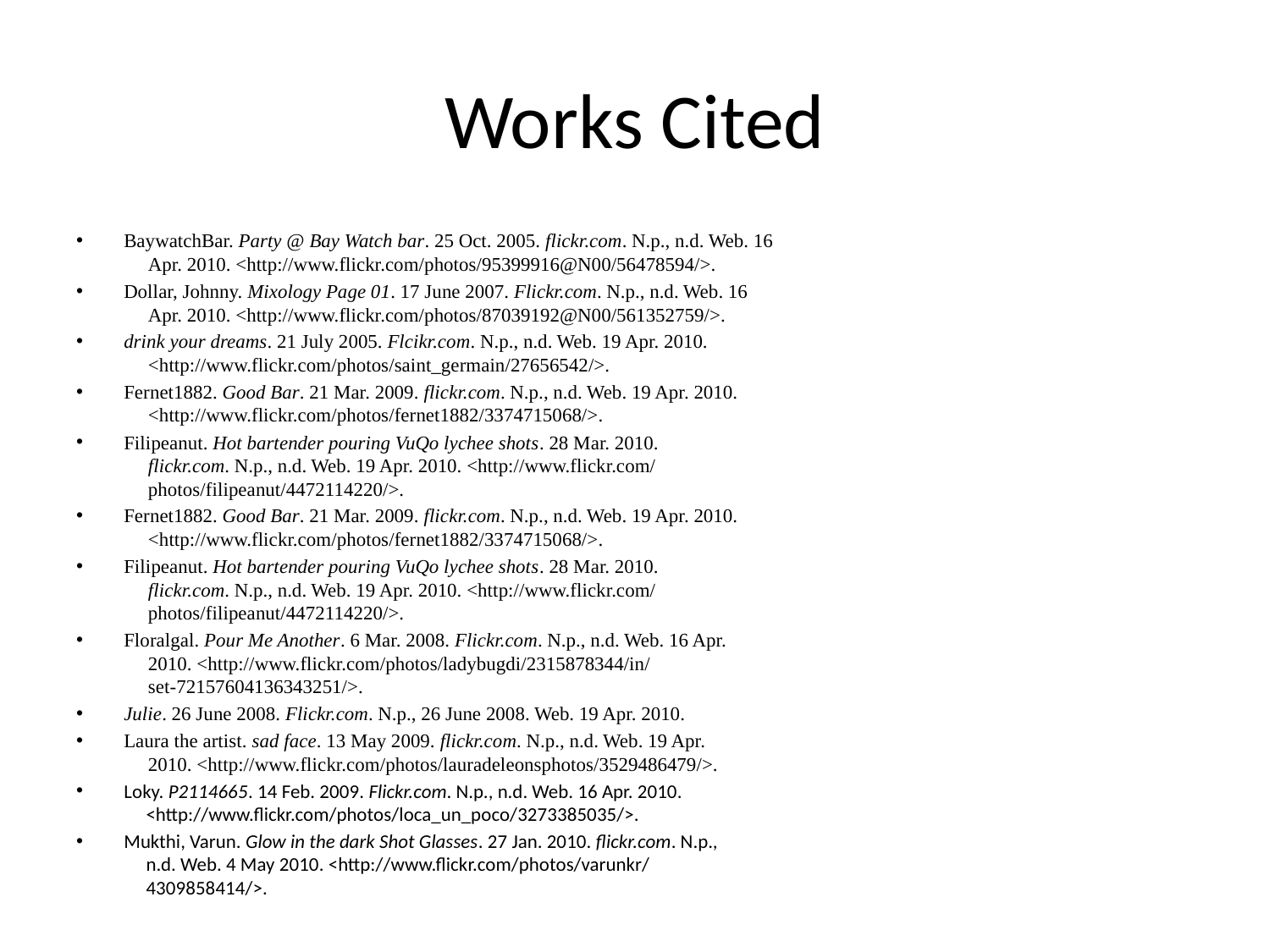

# Works Cited
BaywatchBar. Party @ Bay Watch bar. 25 Oct. 2005. flickr.com. N.p., n.d. Web. 16
     Apr. 2010. <http://www.flickr.com/photos/95399916@N00/56478594/>.
Dollar, Johnny. Mixology Page 01. 17 June 2007. Flickr.com. N.p., n.d. Web. 16
     Apr. 2010. <http://www.flickr.com/photos/87039192@N00/561352759/>.
drink your dreams. 21 July 2005. Flcikr.com. N.p., n.d. Web. 19 Apr. 2010.
     <http://www.flickr.com/photos/saint_germain/27656542/>.
Fernet1882. Good Bar. 21 Mar. 2009. flickr.com. N.p., n.d. Web. 19 Apr. 2010.
     <http://www.flickr.com/photos/fernet1882/3374715068/>.
Filipeanut. Hot bartender pouring VuQo lychee shots. 28 Mar. 2010.
     flickr.com. N.p., n.d. Web. 19 Apr. 2010. <http://www.flickr.com/
     photos/filipeanut/4472114220/>.
Fernet1882. Good Bar. 21 Mar. 2009. flickr.com. N.p., n.d. Web. 19 Apr. 2010.
     <http://www.flickr.com/photos/fernet1882/3374715068/>.
Filipeanut. Hot bartender pouring VuQo lychee shots. 28 Mar. 2010.
     flickr.com. N.p., n.d. Web. 19 Apr. 2010. <http://www.flickr.com/
     photos/filipeanut/4472114220/>.
Floralgal. Pour Me Another. 6 Mar. 2008. Flickr.com. N.p., n.d. Web. 16 Apr.
     2010. <http://www.flickr.com/photos/ladybugdi/2315878344/in/
     set-72157604136343251/>.
Julie. 26 June 2008. Flickr.com. N.p., 26 June 2008. Web. 19 Apr. 2010.
Laura the artist. sad face. 13 May 2009. flickr.com. N.p., n.d. Web. 19 Apr.
     2010. <http://www.flickr.com/photos/lauradeleonsphotos/3529486479/>.
Loky. P2114665. 14 Feb. 2009. Flickr.com. N.p., n.d. Web. 16 Apr. 2010.
     <http://www.flickr.com/photos/loca_un_poco/3273385035/>.
Mukthi, Varun. Glow in the dark Shot Glasses. 27 Jan. 2010. flickr.com. N.p.,
     n.d. Web. 4 May 2010. <http://www.flickr.com/photos/varunkr/
     4309858414/>.